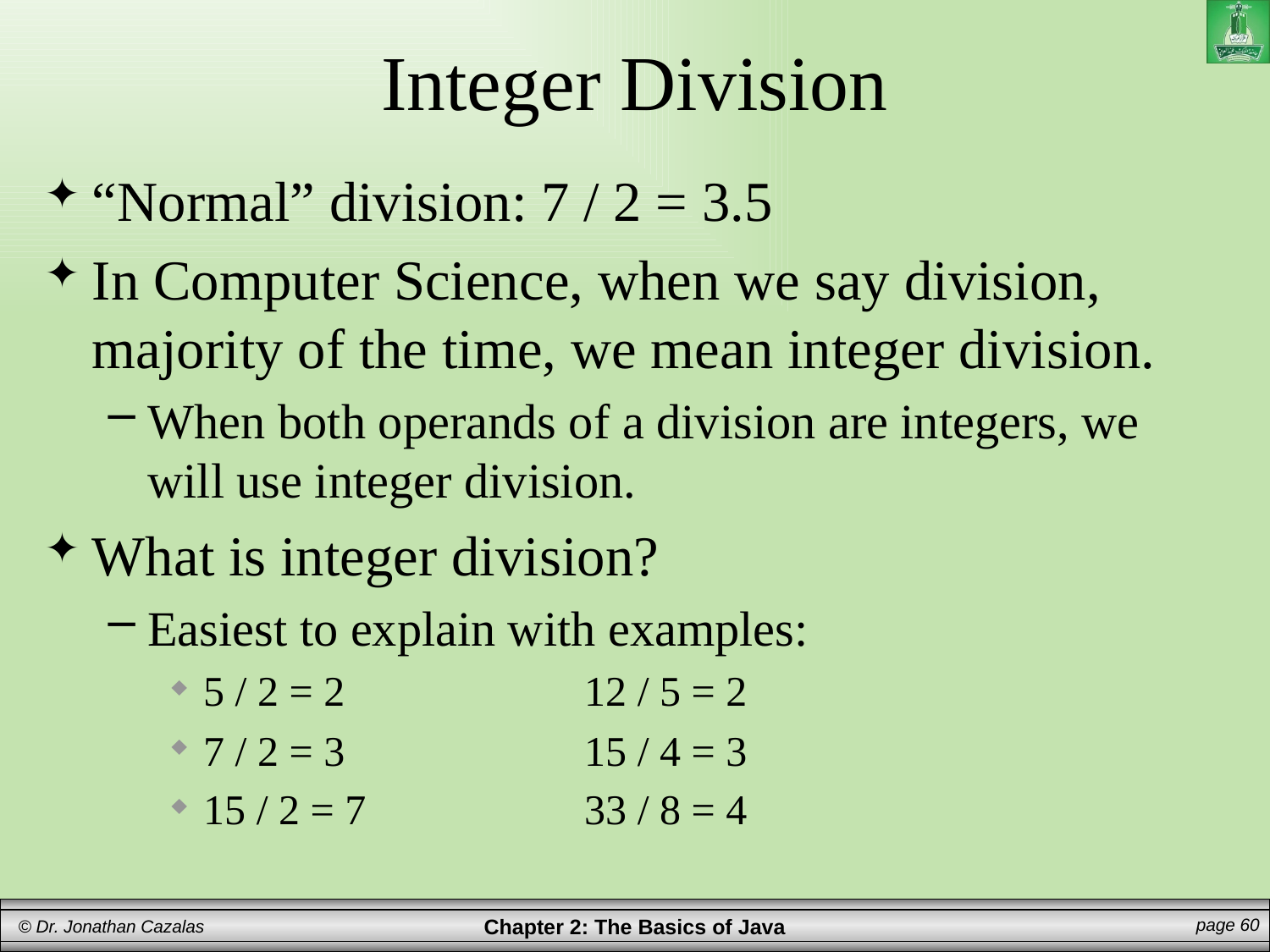

# Integer Division
“Normal” division: 7 / 2 = 3.5
In Computer Science, when we say division, majority of the time, we mean integer division.
When both operands of a division are integers, we will use integer division.
What is integer division?
Easiest to explain with examples:
5 / 2 = 2		12 / 5 = 2
7 / 2 = 3		15 / 4 = 3
15 / 2 = 7		33 / 8 = 4